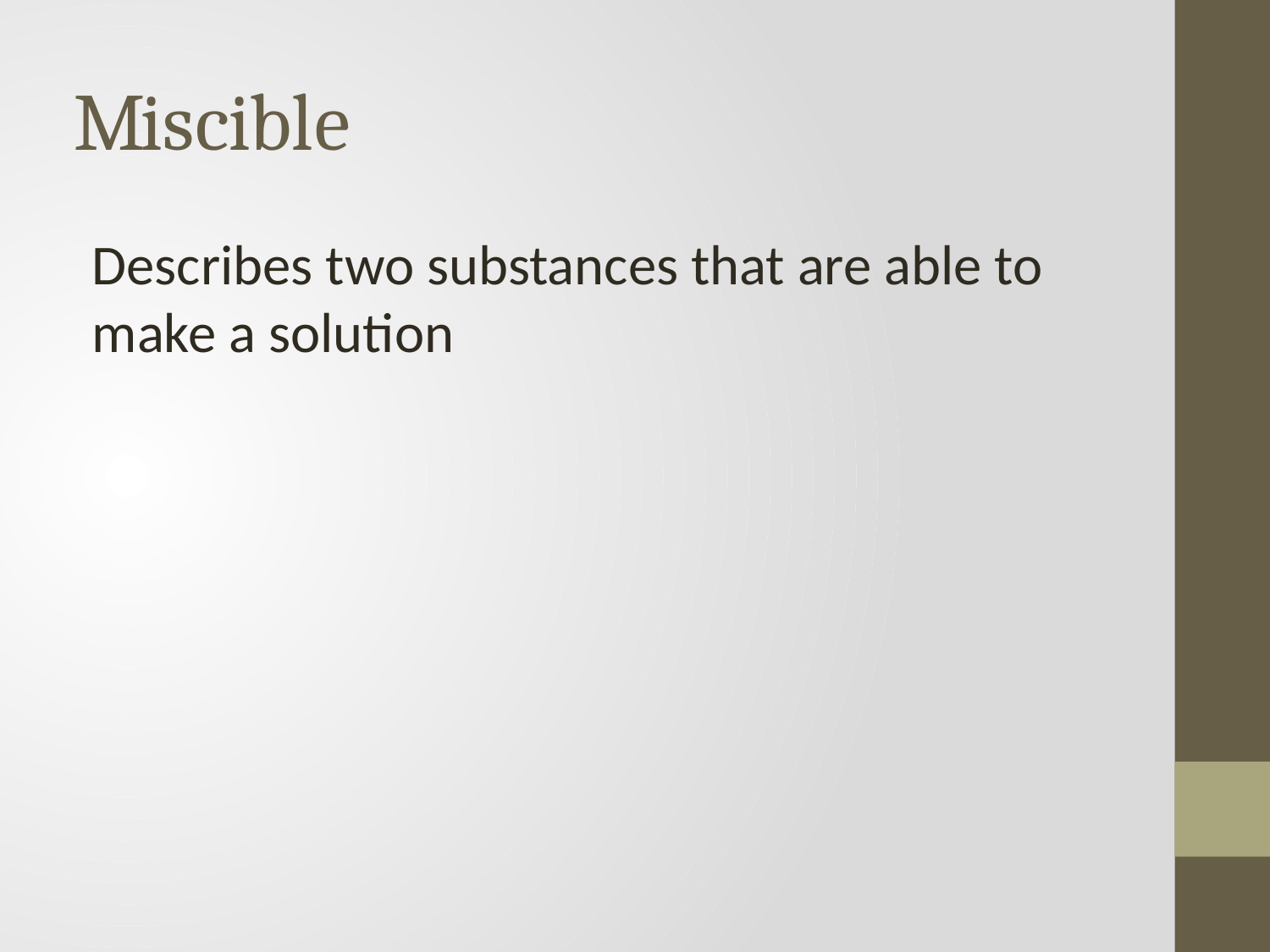

# Miscible
Describes two substances that are able to make a solution